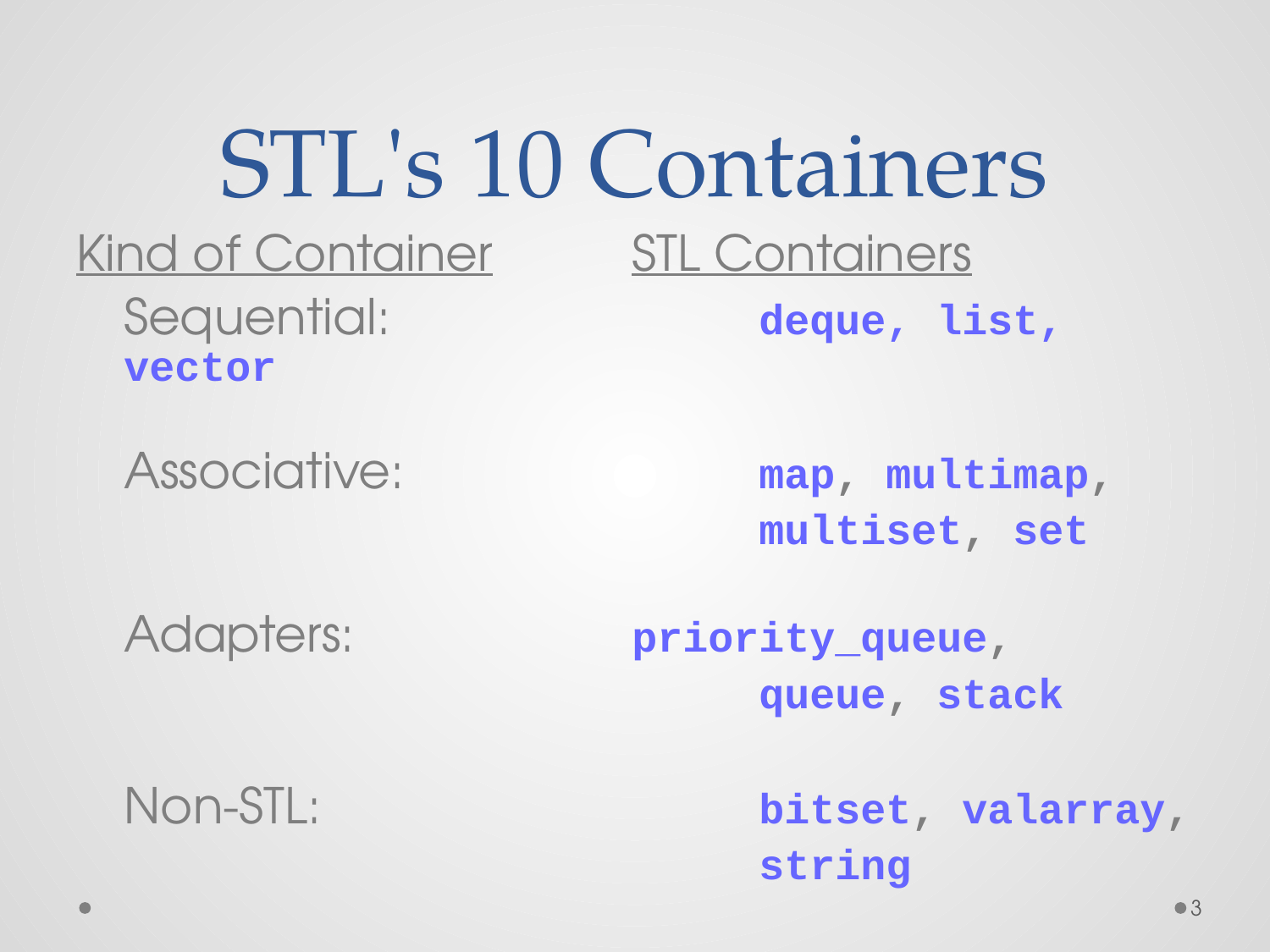

# STL's 10 Containers
Kind of Container		STL Containers
	Sequential:			deque, list, vector
	Associative:			map, multimap,
						multiset, set
	Adapters:			priority_queue,
						queue, stack
	Non-STL:				bitset, valarray,
						string

3